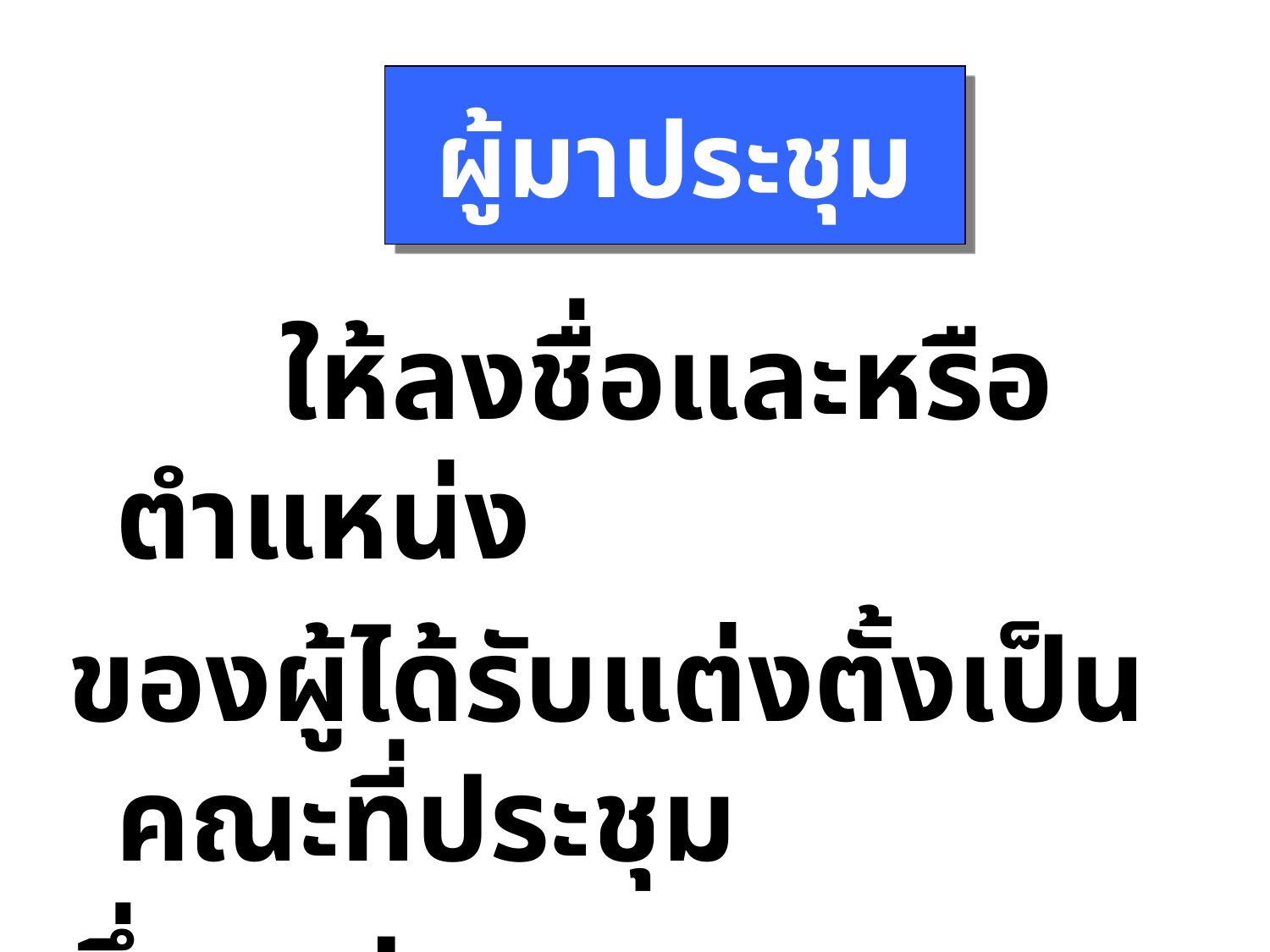

# ผู้มาประชุม
       ให้ลงชื่อและหรือตำแหน่ง
ของผู้ได้รับแต่งตั้งเป็นคณะที่ประชุม
ซึ่งมาประชุม